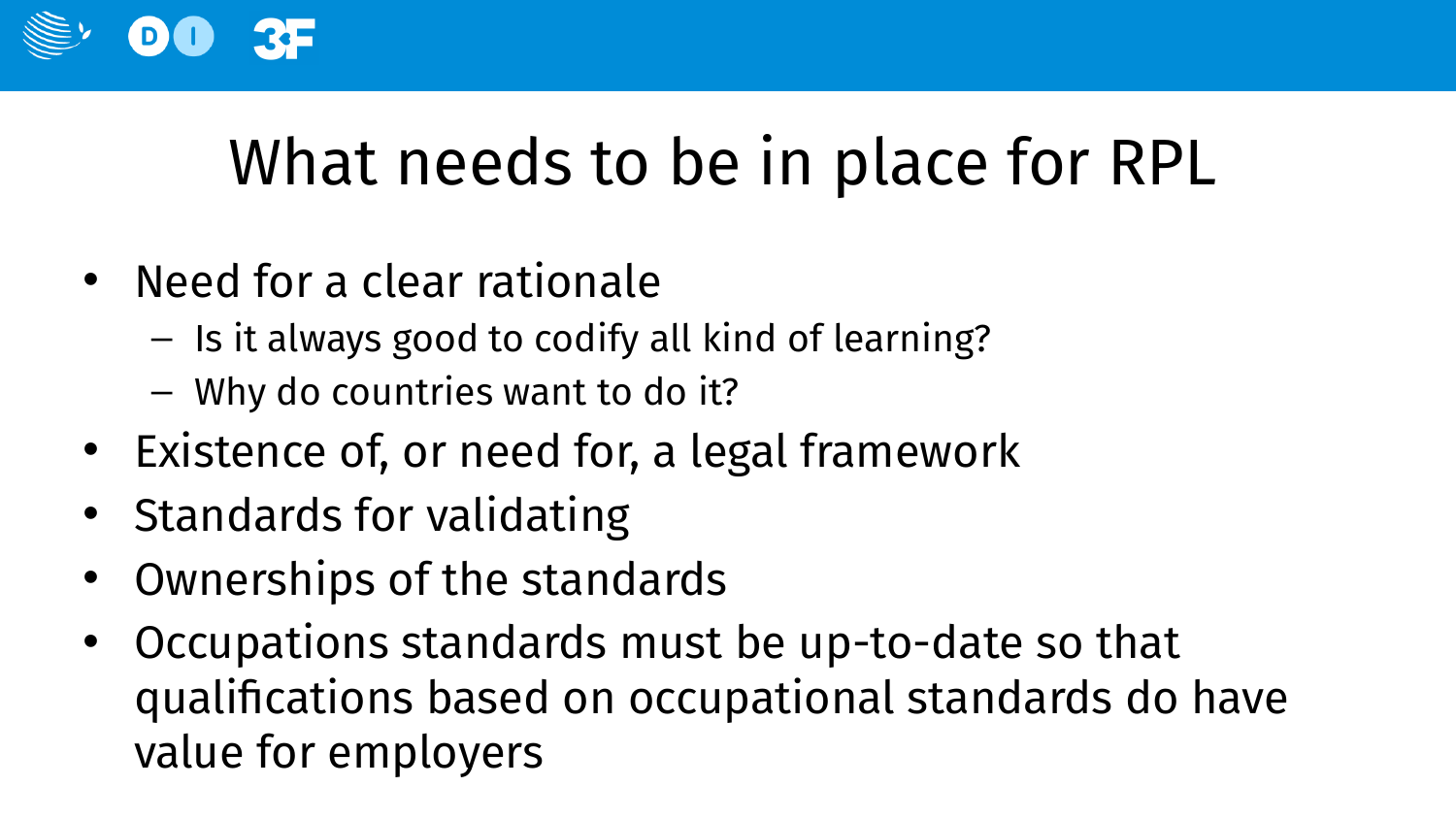

# What needs to be in place for RPL
Need for a clear rationale
Is it always good to codify all kind of learning?
Why do countries want to do it?
Existence of, or need for, a legal framework
Standards for validating
Ownerships of the standards
Occupations standards must be up-to-date so that qualifications based on occupational standards do have value for employers